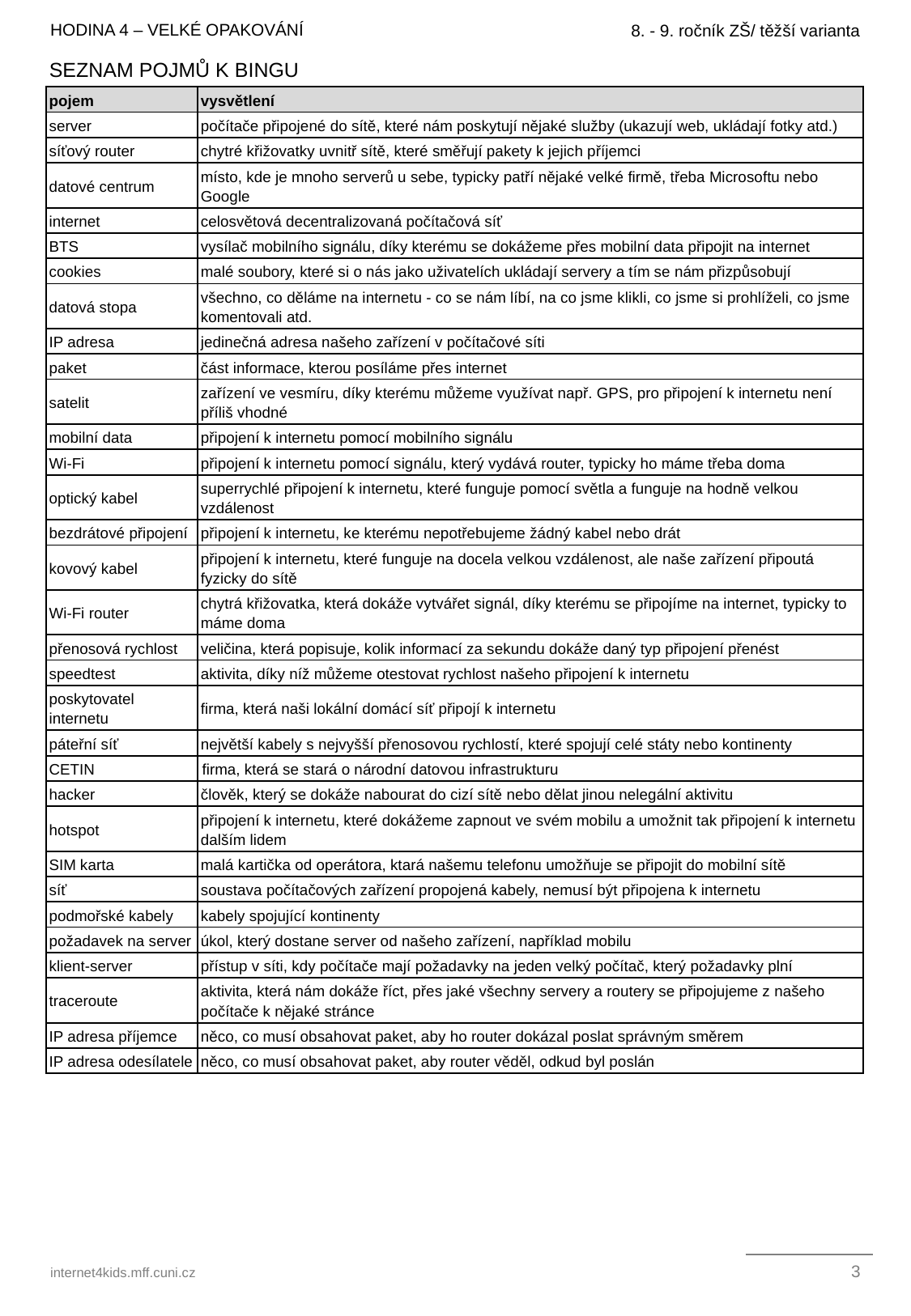

HODINA 4 – VELKÉ OPAKOVÁNÍ
8. - 9. ročník ZŠ/ těžší varianta
SEZNAM POJMŮ K BINGU
| pojem | vysvětlení |
| --- | --- |
| server | počítače připojené do sítě, které nám poskytují nějaké služby (ukazují web, ukládají fotky atd.) |
| síťový router | chytré křižovatky uvnitř sítě, které směřují pakety k jejich příjemci |
| datové centrum | místo, kde je mnoho serverů u sebe, typicky patří nějaké velké firmě, třeba Microsoftu nebo Google |
| internet | celosvětová decentralizovaná počítačová síť |
| BTS | vysílač mobilního signálu, díky kterému se dokážeme přes mobilní data připojit na internet |
| cookies | malé soubory, které si o nás jako uživatelích ukládají servery a tím se nám přizpůsobují |
| datová stopa | všechno, co děláme na internetu - co se nám líbí, na co jsme klikli, co jsme si prohlíželi, co jsme komentovali atd. |
| IP adresa | jedinečná adresa našeho zařízení v počítačové síti |
| paket | část informace, kterou posíláme přes internet |
| satelit | zařízení ve vesmíru, díky kterému můžeme využívat např. GPS, pro připojení k internetu není příliš vhodné |
| mobilní data | připojení k internetu pomocí mobilního signálu |
| Wi-Fi | připojení k internetu pomocí signálu, který vydává router, typicky ho máme třeba doma |
| optický kabel | superrychlé připojení k internetu, které funguje pomocí světla a funguje na hodně velkou vzdálenost |
| bezdrátové připojení | připojení k internetu, ke kterému nepotřebujeme žádný kabel nebo drát |
| kovový kabel | připojení k internetu, které funguje na docela velkou vzdálenost, ale naše zařízení připoutá fyzicky do sítě |
| Wi-Fi router | chytrá křižovatka, která dokáže vytvářet signál, díky kterému se připojíme na internet, typicky to máme doma |
| přenosová rychlost | veličina, která popisuje, kolik informací za sekundu dokáže daný typ připojení přenést |
| speedtest | aktivita, díky níž můžeme otestovat rychlost našeho připojení k internetu |
| poskytovatel internetu | firma, která naši lokální domácí síť připojí k internetu |
| páteřní síť | největší kabely s nejvyšší přenosovou rychlostí, které spojují celé státy nebo kontinenty |
| CETIN | firma, která se stará o národní datovou infrastrukturu |
| hacker | člověk, který se dokáže nabourat do cizí sítě nebo dělat jinou nelegální aktivitu |
| hotspot | připojení k internetu, které dokážeme zapnout ve svém mobilu a umožnit tak připojení k internetu dalším lidem |
| SIM karta | malá kartička od operátora, ktará našemu telefonu umožňuje se připojit do mobilní sítě |
| síť | soustava počítačových zařízení propojená kabely, nemusí být připojena k internetu |
| podmořské kabely | kabely spojující kontinenty |
| požadavek na server | úkol, který dostane server od našeho zařízení, například mobilu |
| klient-server | přístup v síti, kdy počítače mají požadavky na jeden velký počítač, který požadavky plní |
| traceroute | aktivita, která nám dokáže říct, přes jaké všechny servery a routery se připojujeme z našeho počítače k nějaké stránce |
| IP adresa příjemce | něco, co musí obsahovat paket, aby ho router dokázal poslat správným směrem |
| IP adresa odesílatele | něco, co musí obsahovat paket, aby router věděl, odkud byl poslán |

3
internet4kids.mff.cuni.cz